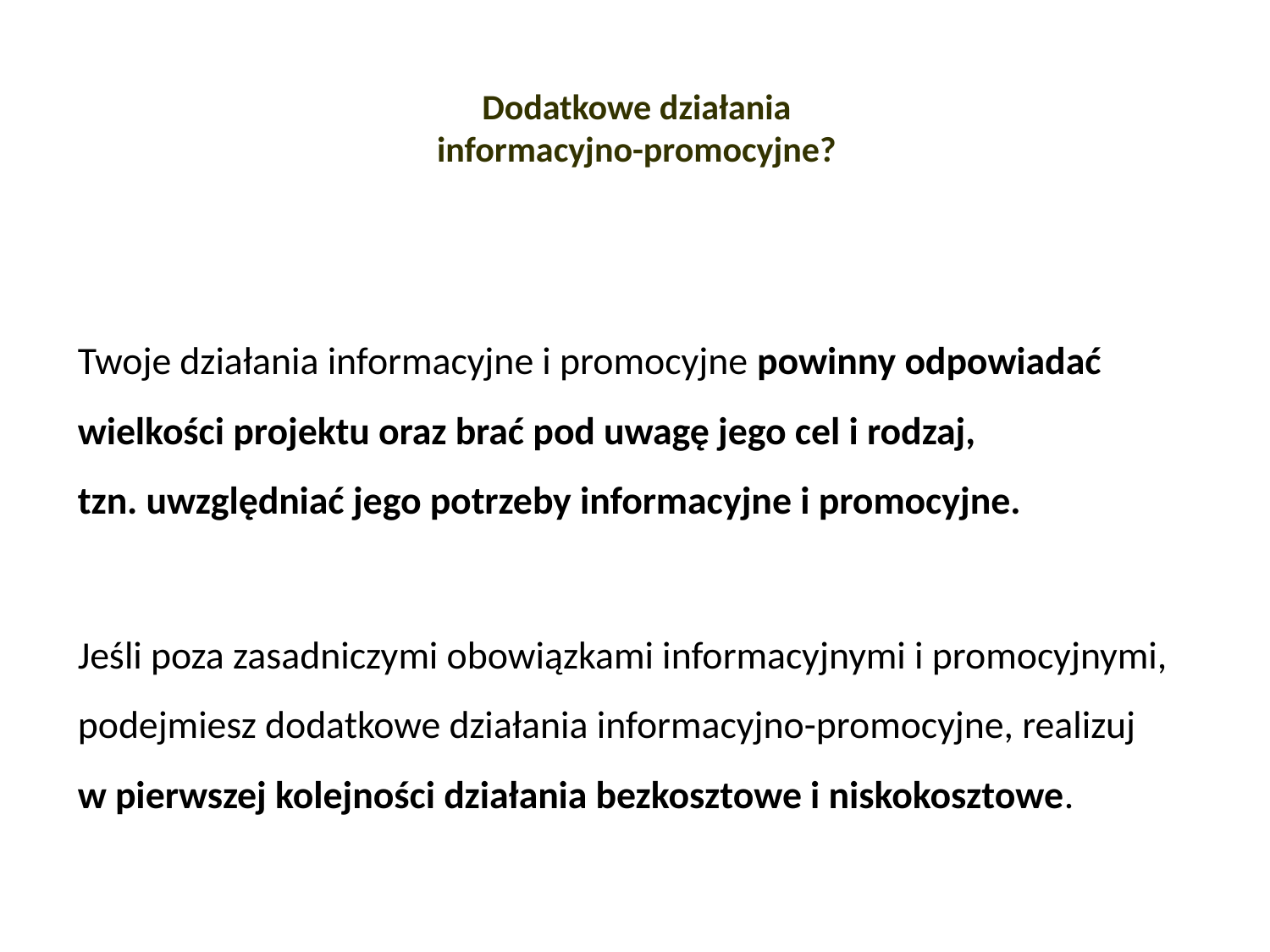

# Dodatkowe działania informacyjno-promocyjne?
Twoje działania informacyjne i promocyjne powinny odpowiadać wielkości projektu oraz brać pod uwagę jego cel i rodzaj,
tzn. uwzględniać jego potrzeby informacyjne i promocyjne.

Jeśli poza zasadniczymi obowiązkami informacyjnymi i promocyjnymi, podejmiesz dodatkowe działania informacyjno-promocyjne, realizuj
w pierwszej kolejności działania bezkosztowe i niskokosztowe.